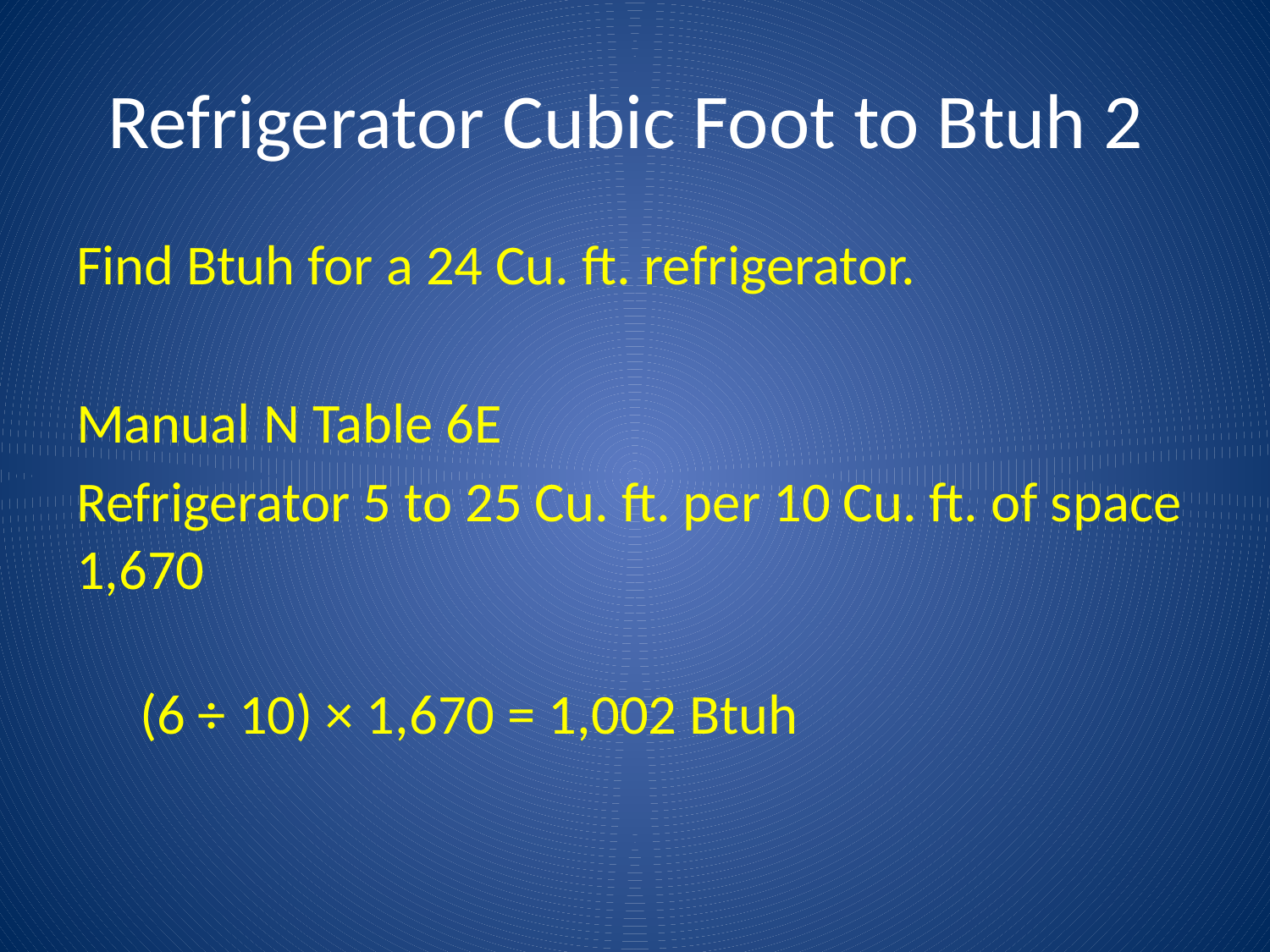

# Refrigerator Cubic Foot to Btuh 2
Find Btuh for a 24 Cu. ft. refrigerator.

Manual N Table 6E
Refrigerator 5 to 25 Cu. ft. per 10 Cu. ft. of space 1,670

(6 ÷ 10) × 1,670 = 1,002 Btuh